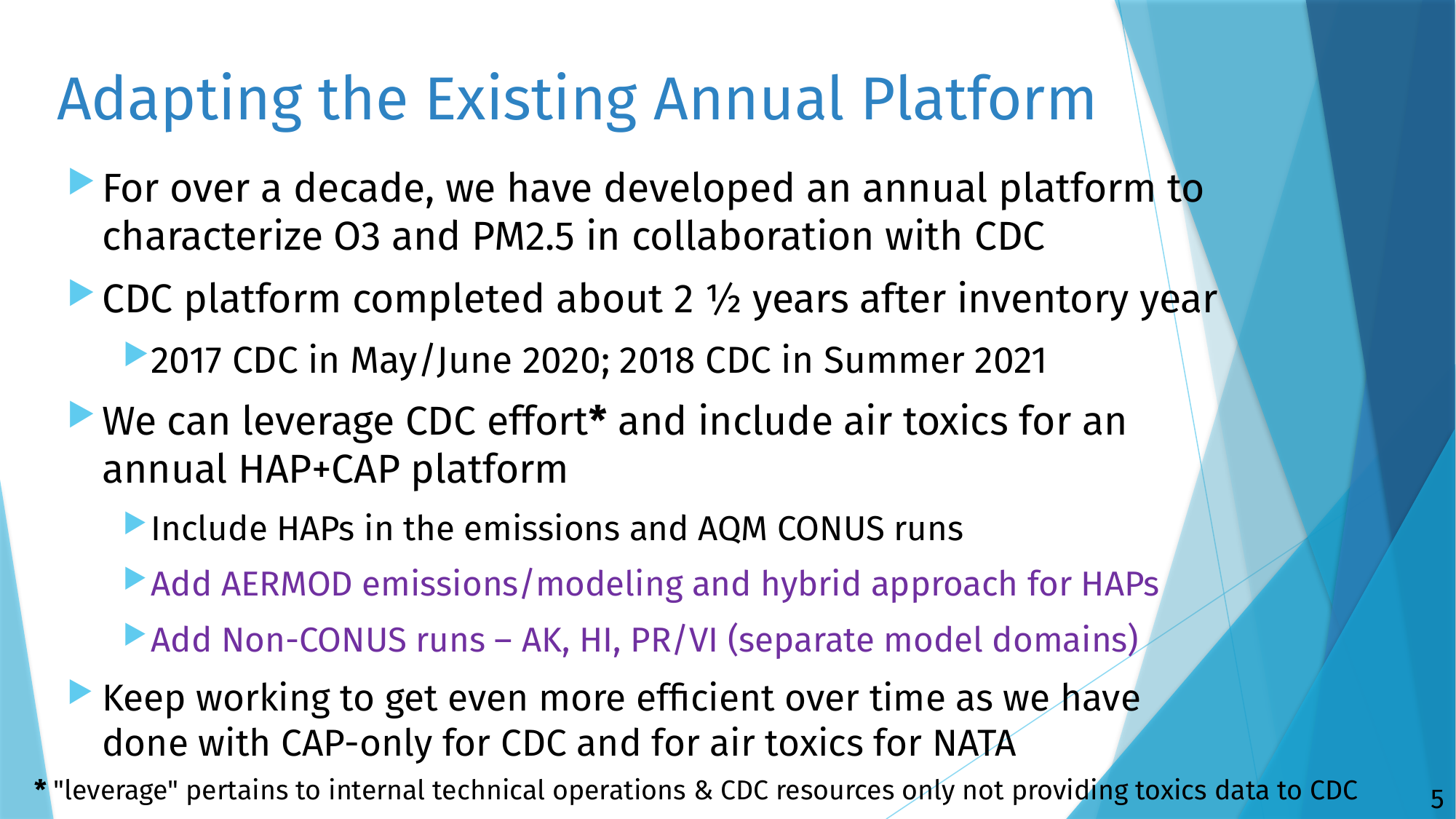

# Adapting the Existing Annual Platform
For over a decade, we have developed an annual platform to characterize O3 and PM2.5 in collaboration with CDC
CDC platform completed about 2 ½ years after inventory year
2017 CDC in May/June 2020; 2018 CDC in Summer 2021
We can leverage CDC effort* and include air toxics for an annual HAP+CAP platform
Include HAPs in the emissions and AQM CONUS runs
Add AERMOD emissions/modeling and hybrid approach for HAPs
Add Non-CONUS runs – AK, HI, PR/VI (separate model domains)
Keep working to get even more efficient over time as we have done with CAP-only for CDC and for air toxics for NATA

* "leverage" pertains to internal technical operations & CDC resources only not providing toxics data to CDC
5